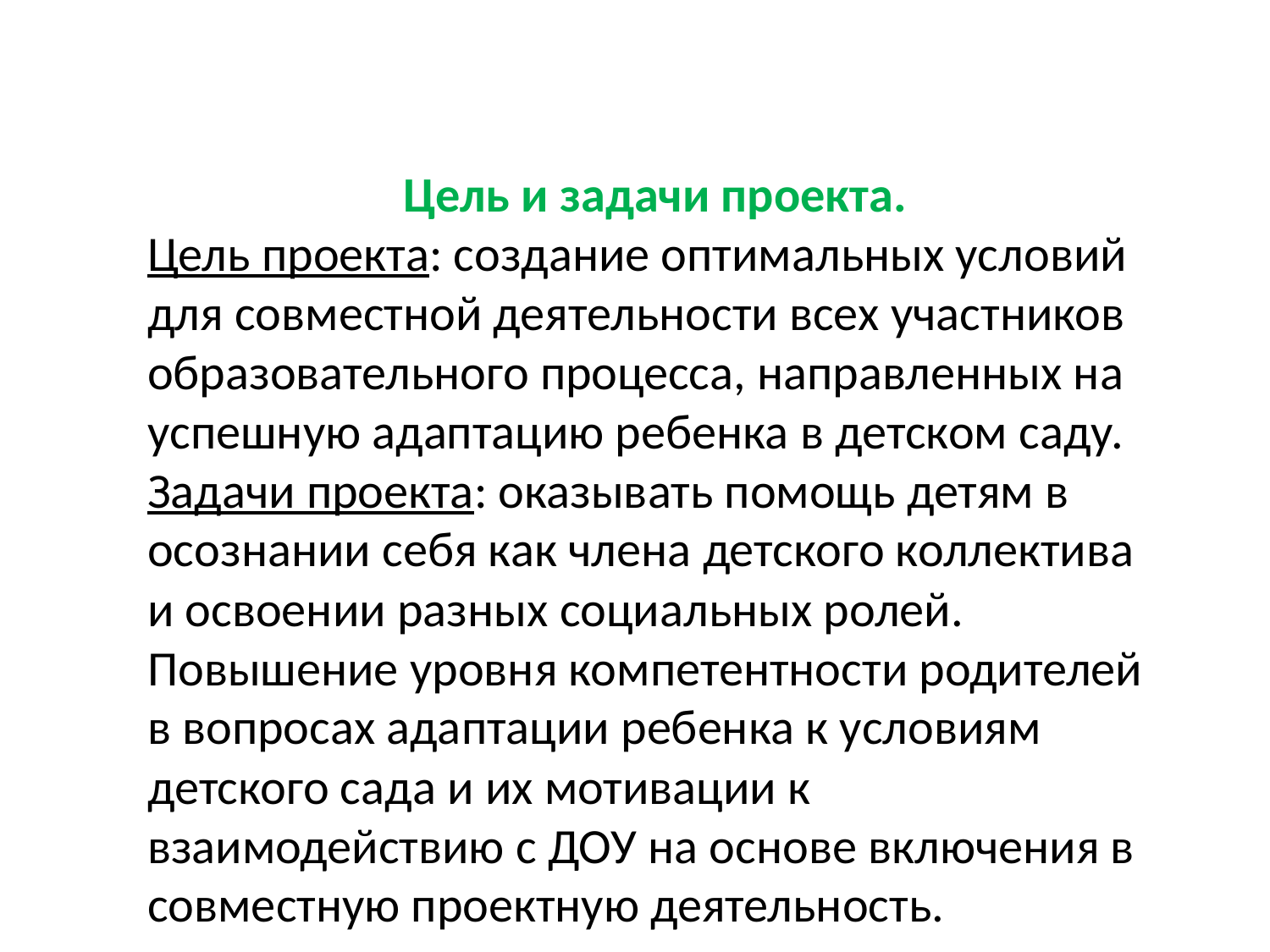

Цель и задачи проекта.
Цель проекта: создание оптимальных условий для совместной деятельности всех участников образовательного процесса, направленных на успешную адаптацию ребенка в детском саду.
Задачи проекта: оказывать помощь детям в осознании себя как члена детского коллектива и освоении разных социальных ролей.
Повышение уровня компетентности родителей в вопросах адаптации ребенка к условиям детского сада и их мотивации к взаимодействию с ДОУ на основе включения в совместную проектную деятельность.